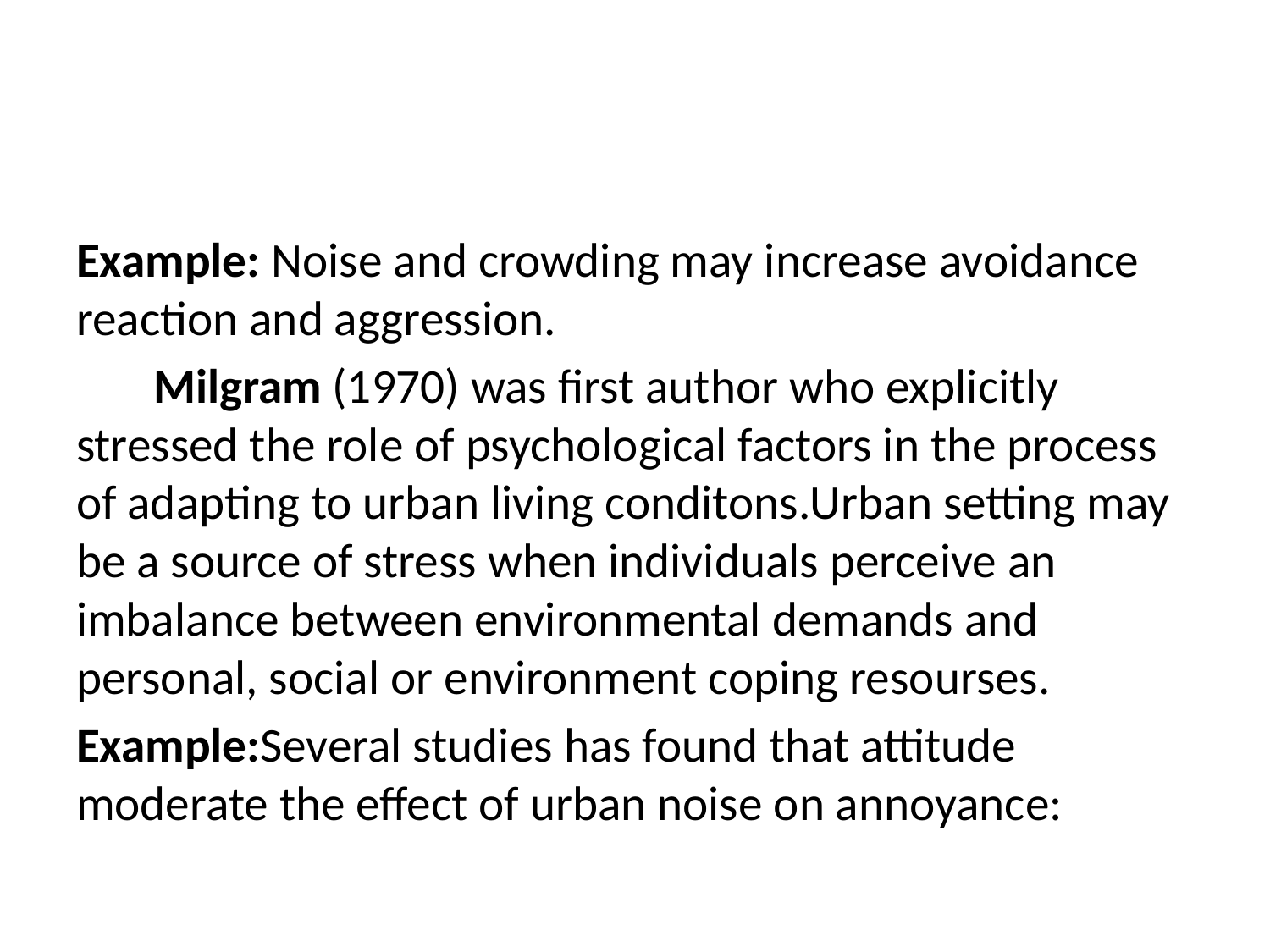

#
Example: Noise and crowding may increase avoidance reaction and aggression.
       Milgram (1970) was first author who explicitly stressed the role of psychological factors in the process of adapting to urban living conditons.Urban setting may be a source of stress when individuals perceive an imbalance between environmental demands and personal, social or environment coping resourses.
Example:Several studies has found that attitude moderate the effect of urban noise on annoyance: